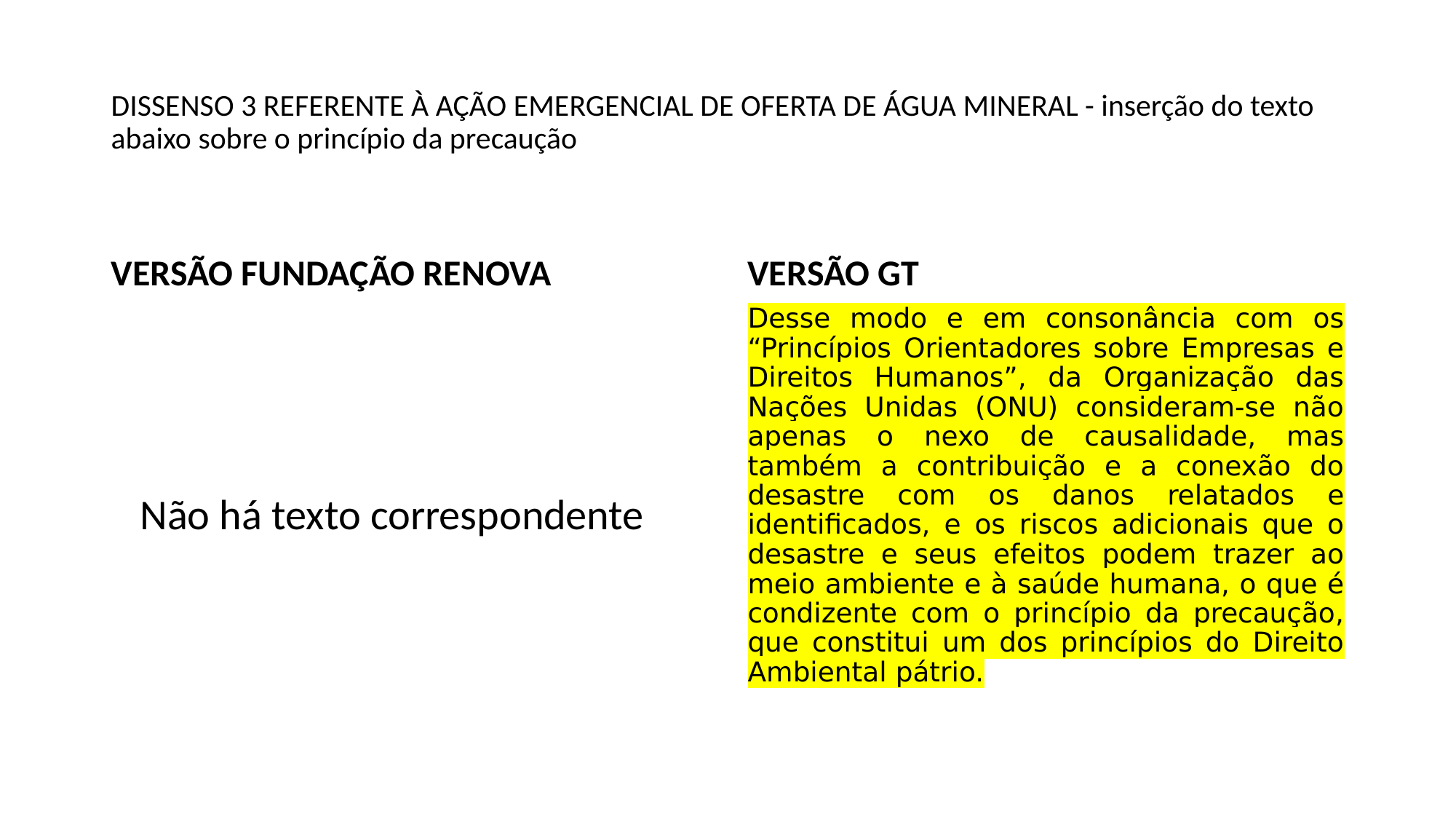

# DISSENSO 3 REFERENTE À AÇÃO EMERGENCIAL DE OFERTA DE ÁGUA MINERAL - inserção do texto abaixo sobre o princípio da precaução
VERSÃO FUNDAÇÃO RENOVA
VERSÃO GT

   Não há texto correspondente
Desse modo e em consonância com os “Princípios Orientadores sobre Empresas e Direitos Humanos”, da Organização das Nações Unidas (ONU) consideram-se não apenas o nexo de causalidade, mas também a contribuição e a conexão do desastre com os danos relatados e identificados, e os riscos adicionais que o desastre e seus efeitos podem trazer ao meio ambiente e à saúde humana, o que é condizente com o princípio da precaução, que constitui um dos princípios do Direito Ambiental pátrio.